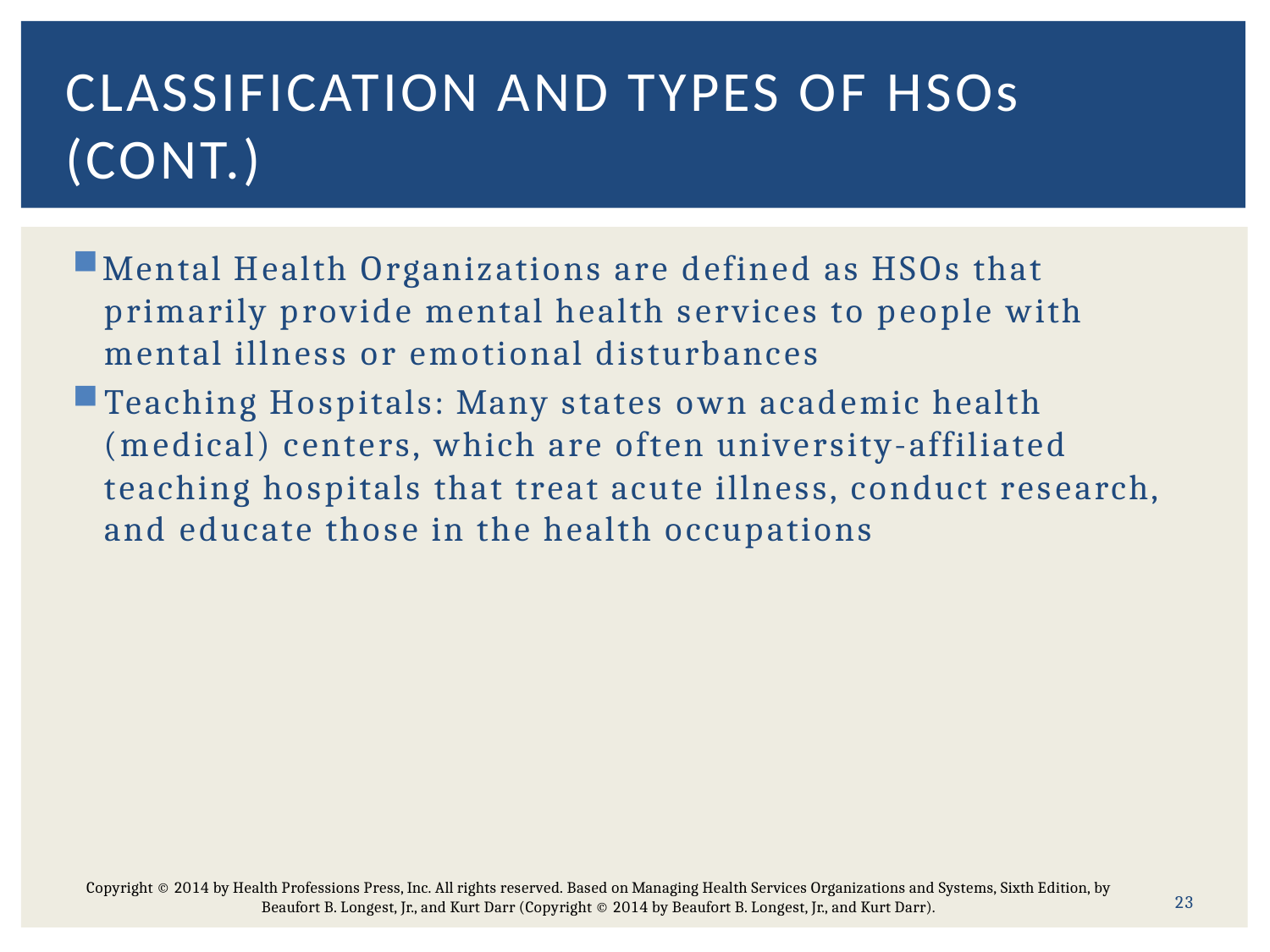

# Classification and Types of HSOs (CONT.)
Mental Health Organizations are defined as HSOs that primarily provide mental health services to people with mental illness or emotional disturbances
Teaching Hospitals: Many states own academic health (medical) centers, which are often university-affiliated teaching hospitals that treat acute illness, conduct research, and educate those in the health occupations

Copyright © 2014 by Health Professions Press, Inc. All rights reserved. Based on Managing Health Services Organizations and Systems, Sixth Edition, by Beaufort B. Longest, Jr., and Kurt Darr (Copyright © 2014 by Beaufort B. Longest, Jr., and Kurt Darr).
23